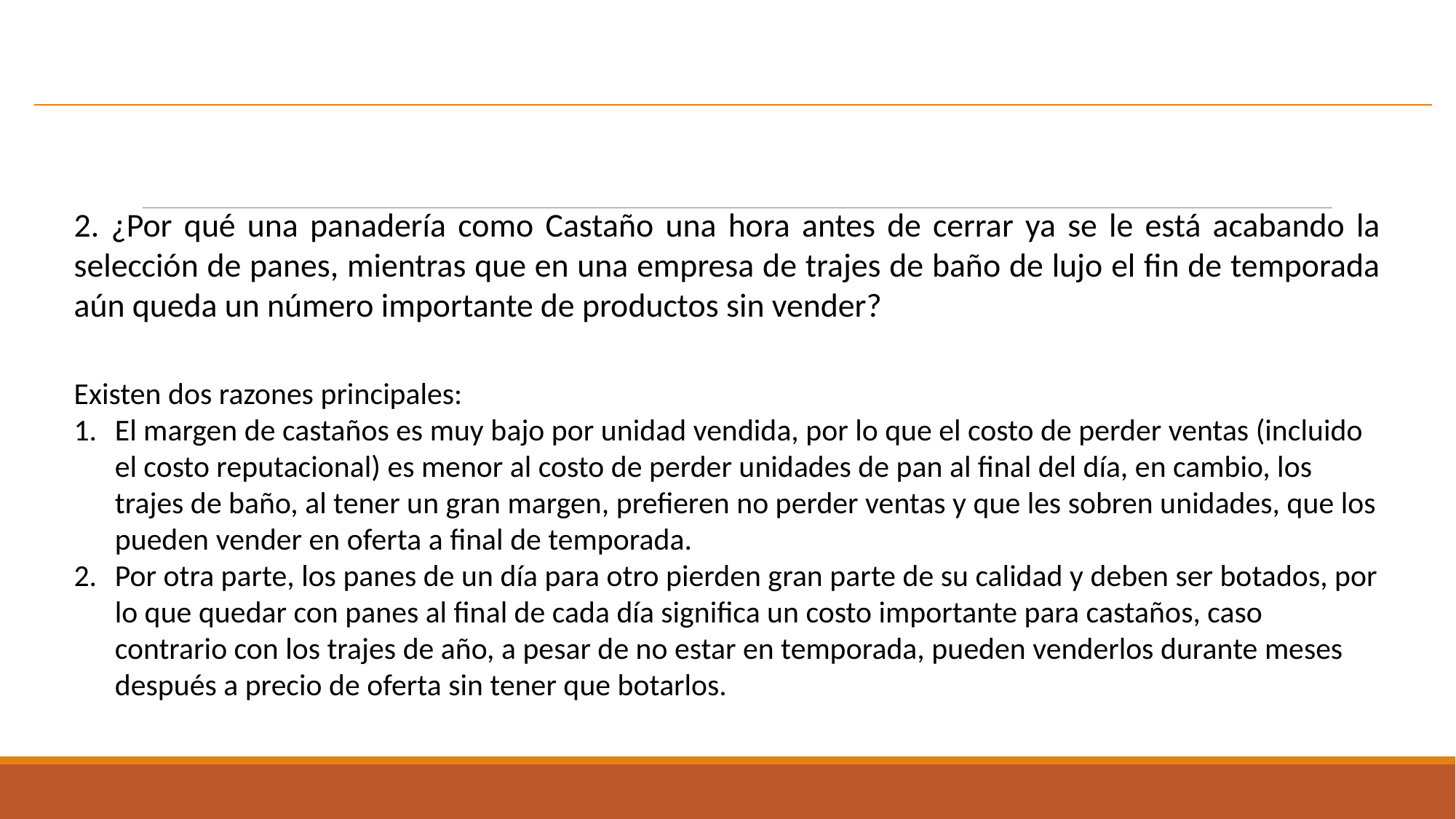

2. ¿Por qué una panadería como Castaño una hora antes de cerrar ya se le está acabando la selección de panes, mientras que en una empresa de trajes de baño de lujo el fin de temporada aún queda un número importante de productos sin vender?
Existen dos razones principales:
El margen de castaños es muy bajo por unidad vendida, por lo que el costo de perder ventas (incluido el costo reputacional) es menor al costo de perder unidades de pan al final del día, en cambio, los trajes de baño, al tener un gran margen, prefieren no perder ventas y que les sobren unidades, que los pueden vender en oferta a final de temporada.
Por otra parte, los panes de un día para otro pierden gran parte de su calidad y deben ser botados, por lo que quedar con panes al final de cada día significa un costo importante para castaños, caso contrario con los trajes de año, a pesar de no estar en temporada, pueden venderlos durante meses después a precio de oferta sin tener que botarlos.